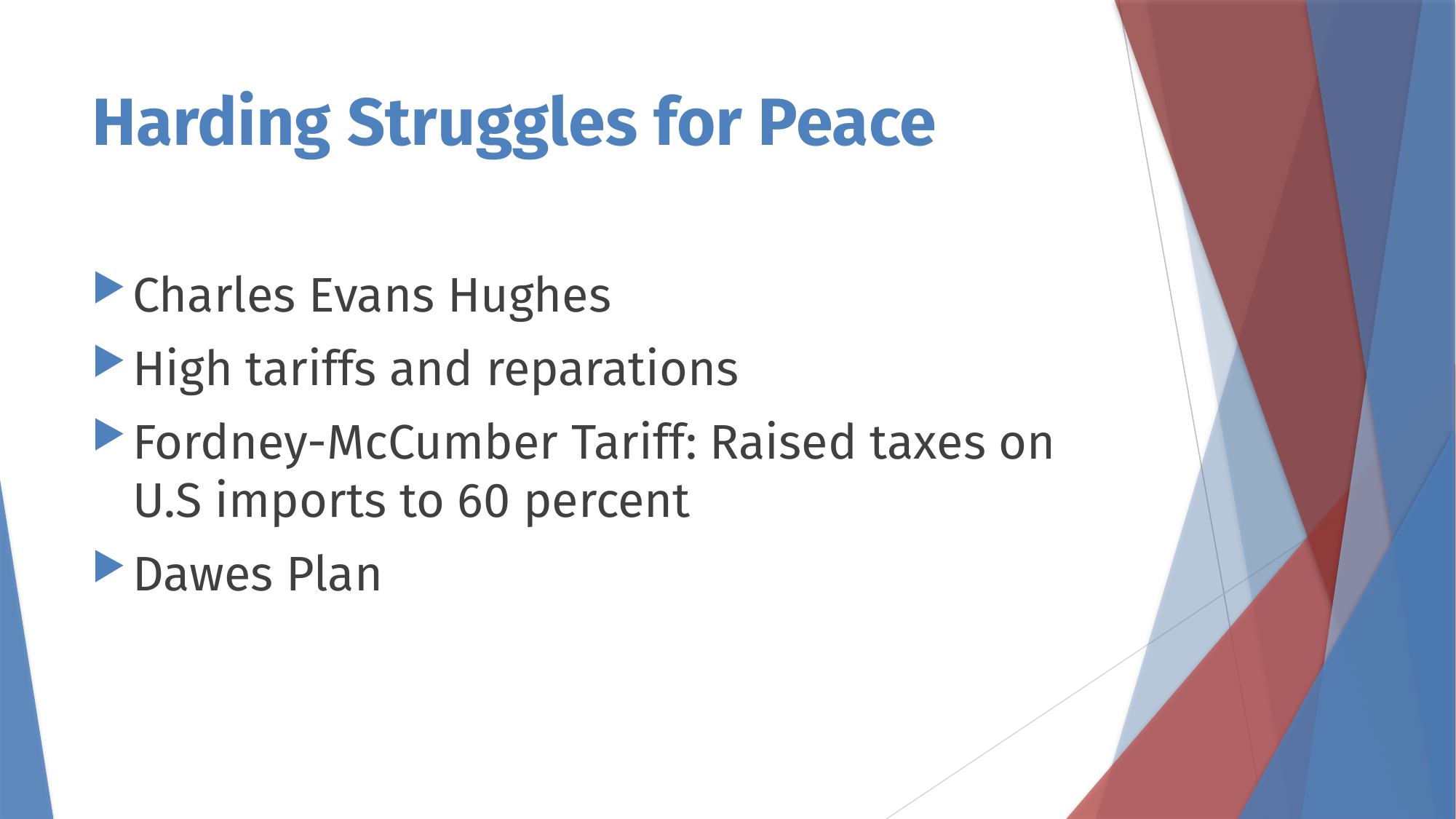

# Harding Struggles for Peace
Charles Evans Hughes
High tariffs and reparations
Fordney-McCumber Tariff: Raised taxes on U.S imports to 60 percent
Dawes Plan